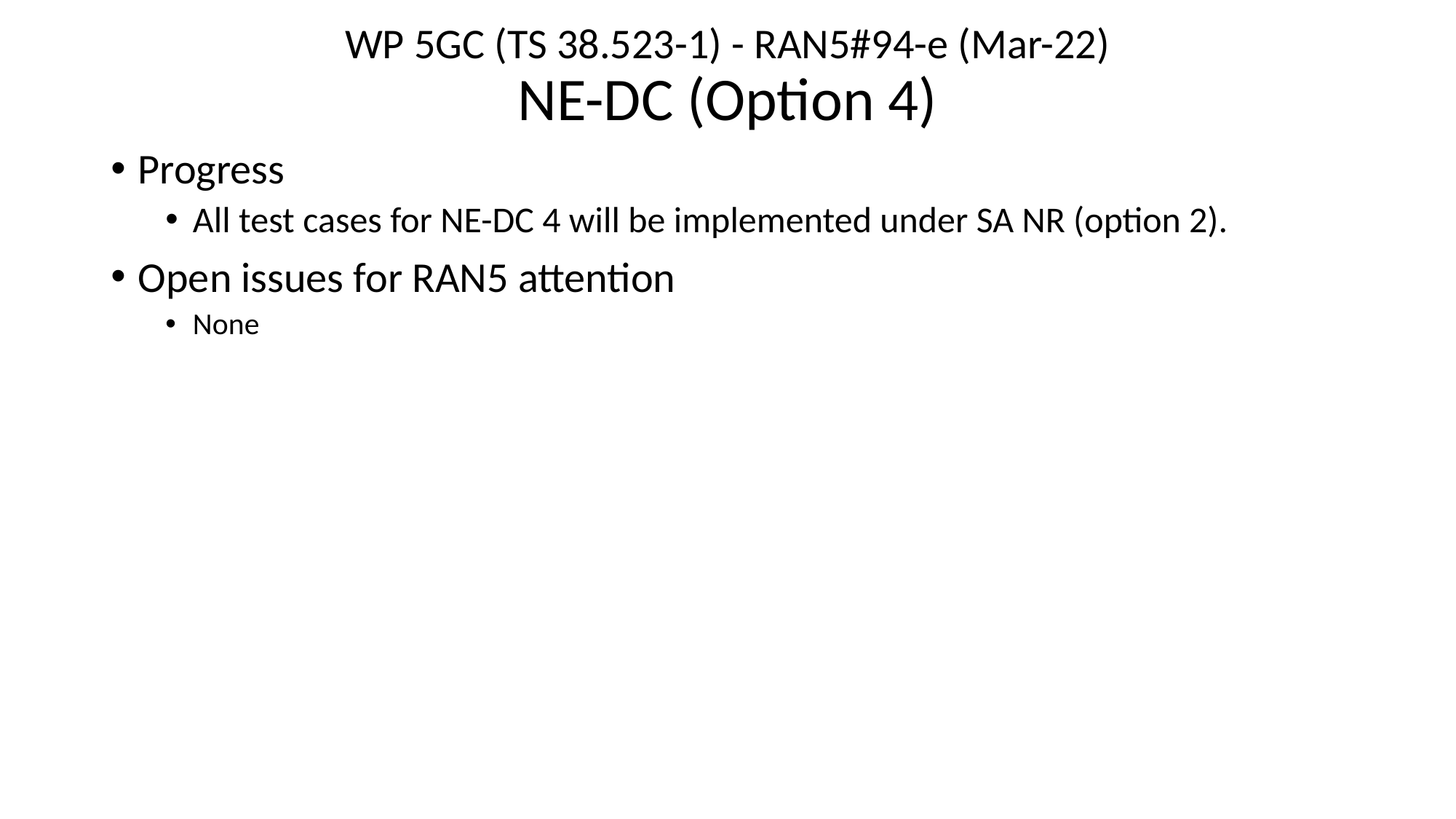

# WP 5GC (TS 38.523-1) - RAN5#94-e (Mar-22) NE-DC (Option 4)
Progress
All test cases for NE-DC 4 will be implemented under SA NR (option 2).
Open issues for RAN5 attention
None